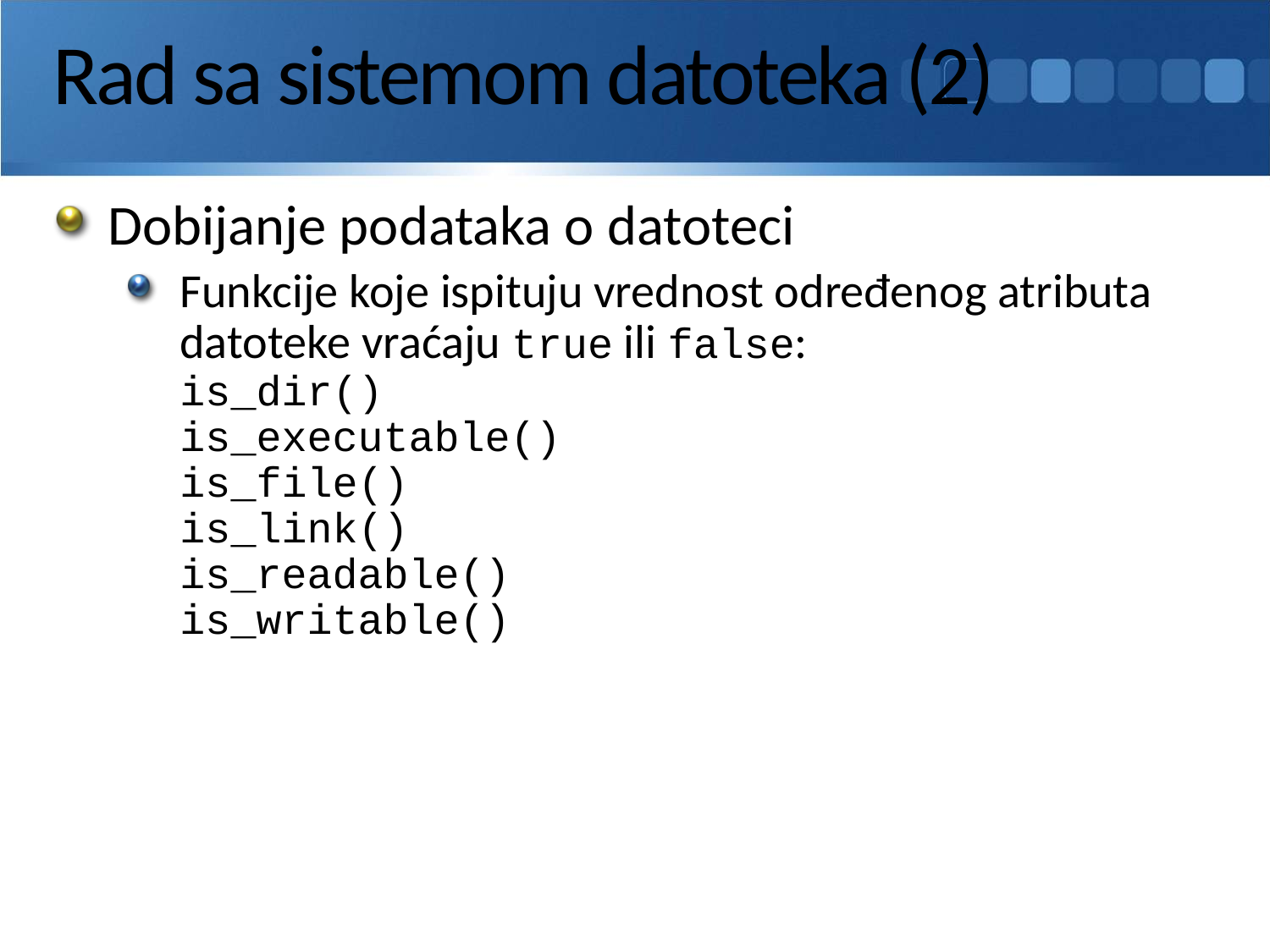

# Rad sa sistemom datoteka (2)
Dobijanje podataka o datoteci
Funkcije koje ispituju vrednost određenog atributa datoteke vraćaju true ili false:
is_dir()
is_executable()
is_file()
is_link()
is_readable()
is_writable()